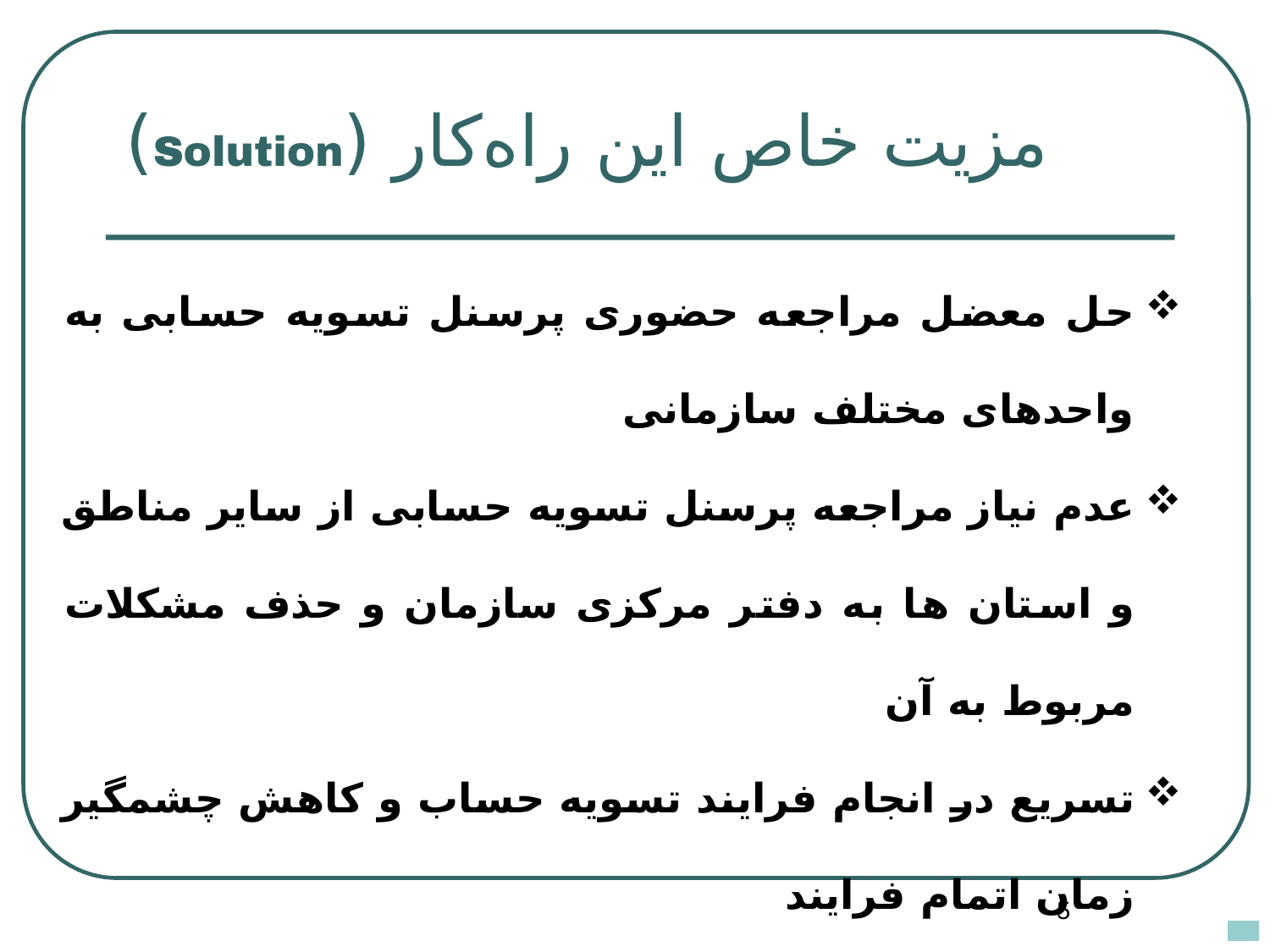

# مزیت خاص این راه‌كار (Solution)
حل معضل مراجعه حضوری پرسنل تسویه حسابی به واحدهای مختلف سازمانی
عدم نیاز مراجعه پرسنل تسویه حسابی از سایر مناطق و استان ها به دفتر مرکزی سازمان و حذف مشکلات مربوط به آن
تسریع در انجام فرایند تسویه حساب و کاهش چشمگیر زمان اتمام فرایند
کاهش هزینه های مربوط به  تسویه حساب به روش سنتی
اعمال کلیه خصوصیات فرم تسویه حساب فیزیکی در فرم الکترونیکی

5